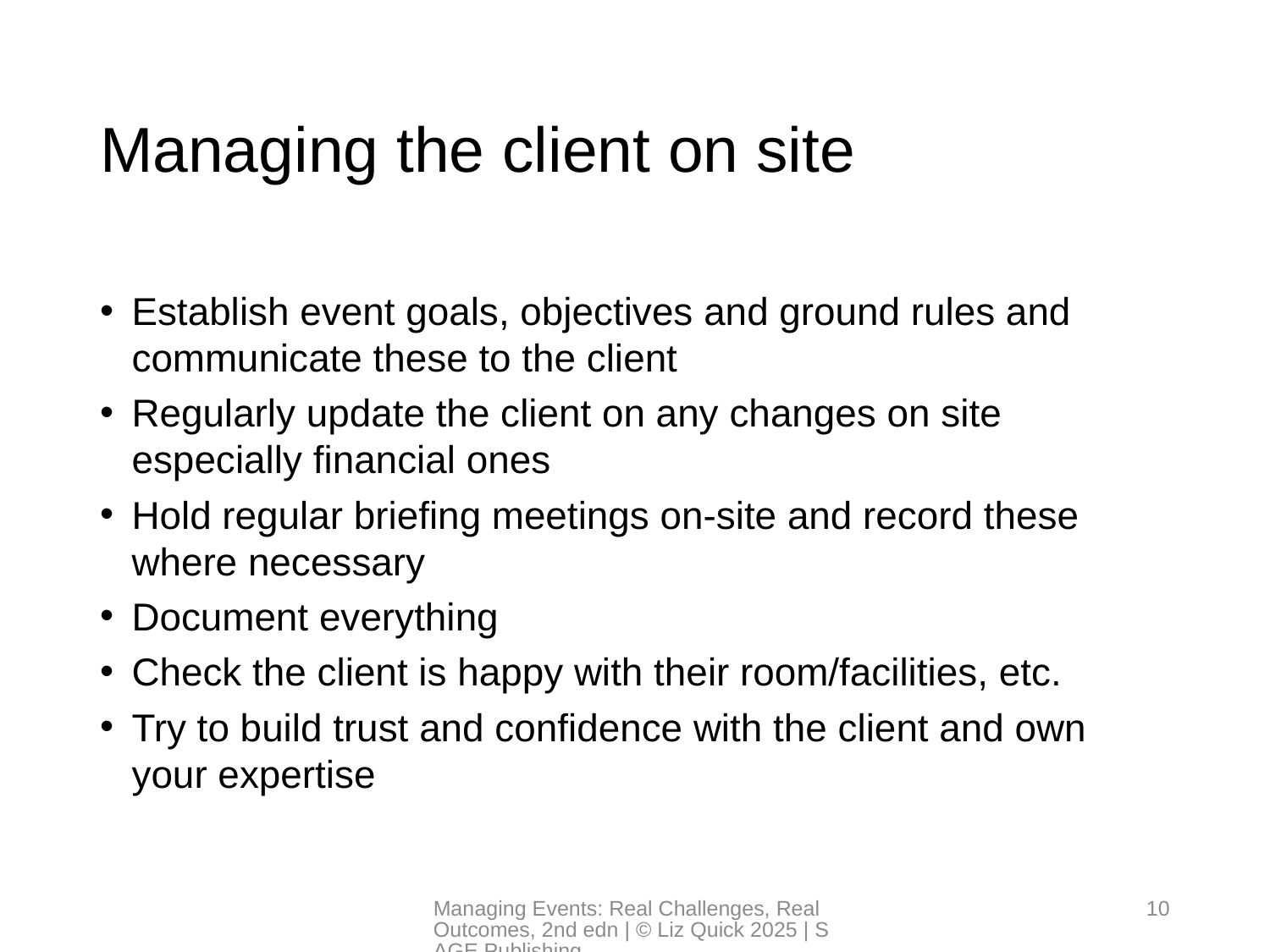

# Managing the client on site
Establish event goals, objectives and ground rules and communicate these to the client
Regularly update the client on any changes on site especially financial ones
Hold regular briefing meetings on-site and record these where necessary
Document everything
Check the client is happy with their room/facilities, etc.
Try to build trust and confidence with the client and own your expertise
Managing Events: Real Challenges, Real Outcomes, 2nd edn | © Liz Quick 2025 | SAGE Publishing
10